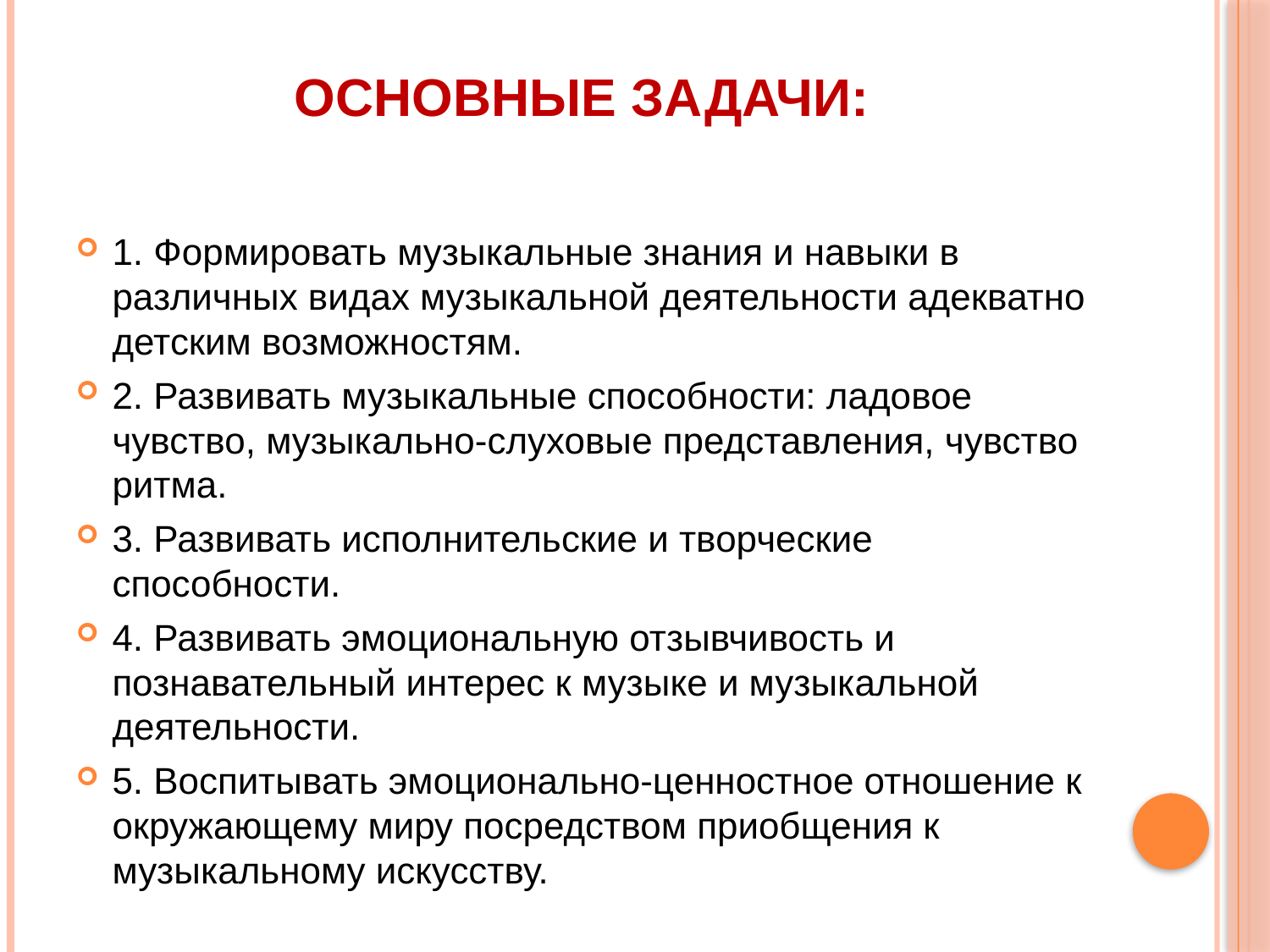

# Основные задачи:
1. Формировать музыкальные знания и навыки в различных видах музыкальной деятельности адекватно детским возможностям.
2. Развивать музыкальные способности: ладовое чувство, музыкально-слуховые представления, чувство ритма.
3. Развивать исполнительские и творческие способности.
4. Развивать эмоциональную отзывчивость и познавательный интерес к музыке и музыкальной деятельности.
5. Воспитывать эмоционально-ценностное отношение к окружающему миру посредством приобщения к музыкальному искусству.